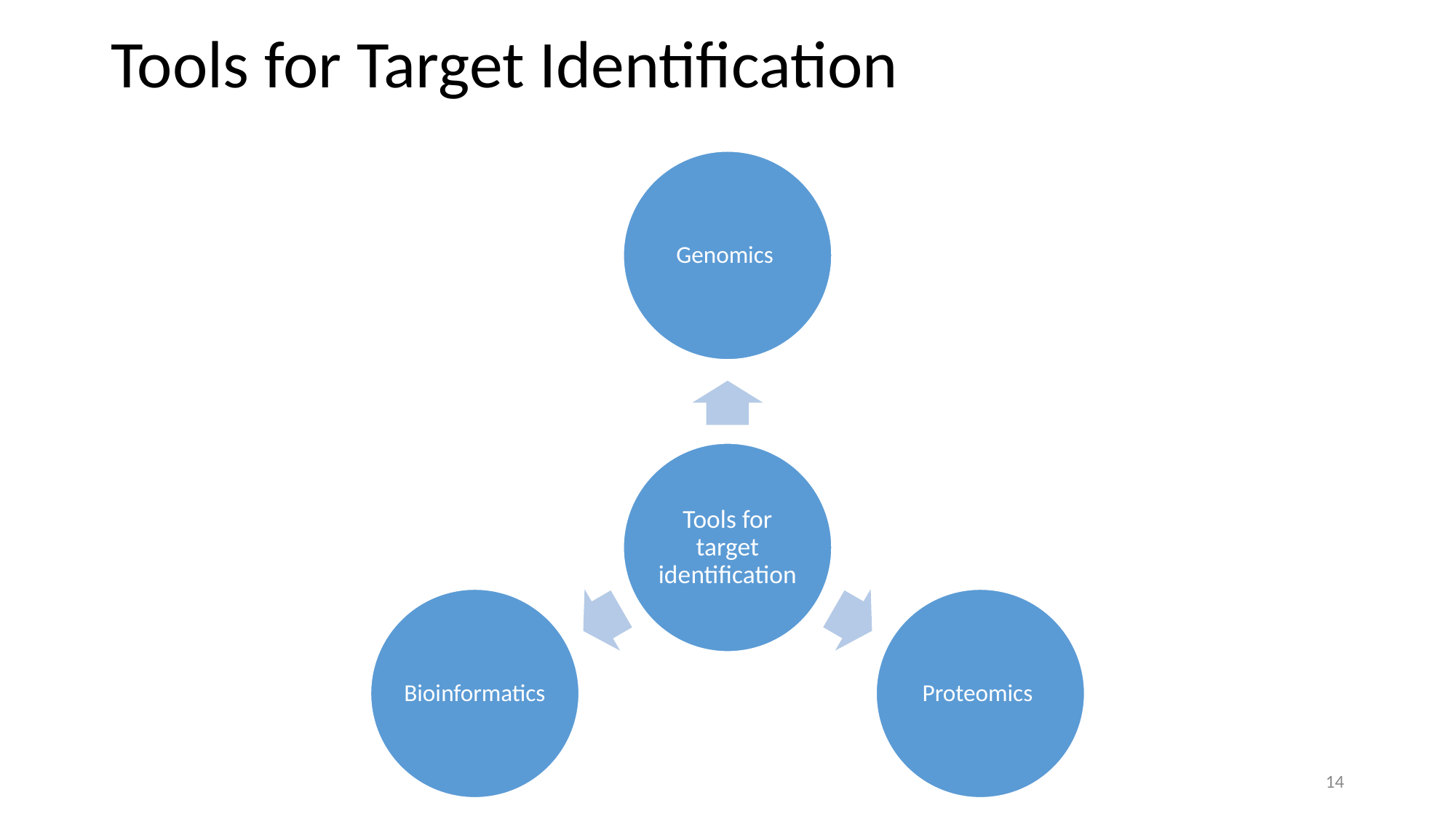

# Tools for Target Identification
Tools for target identification

Genomics

Proteomics

Bioinformatics
14